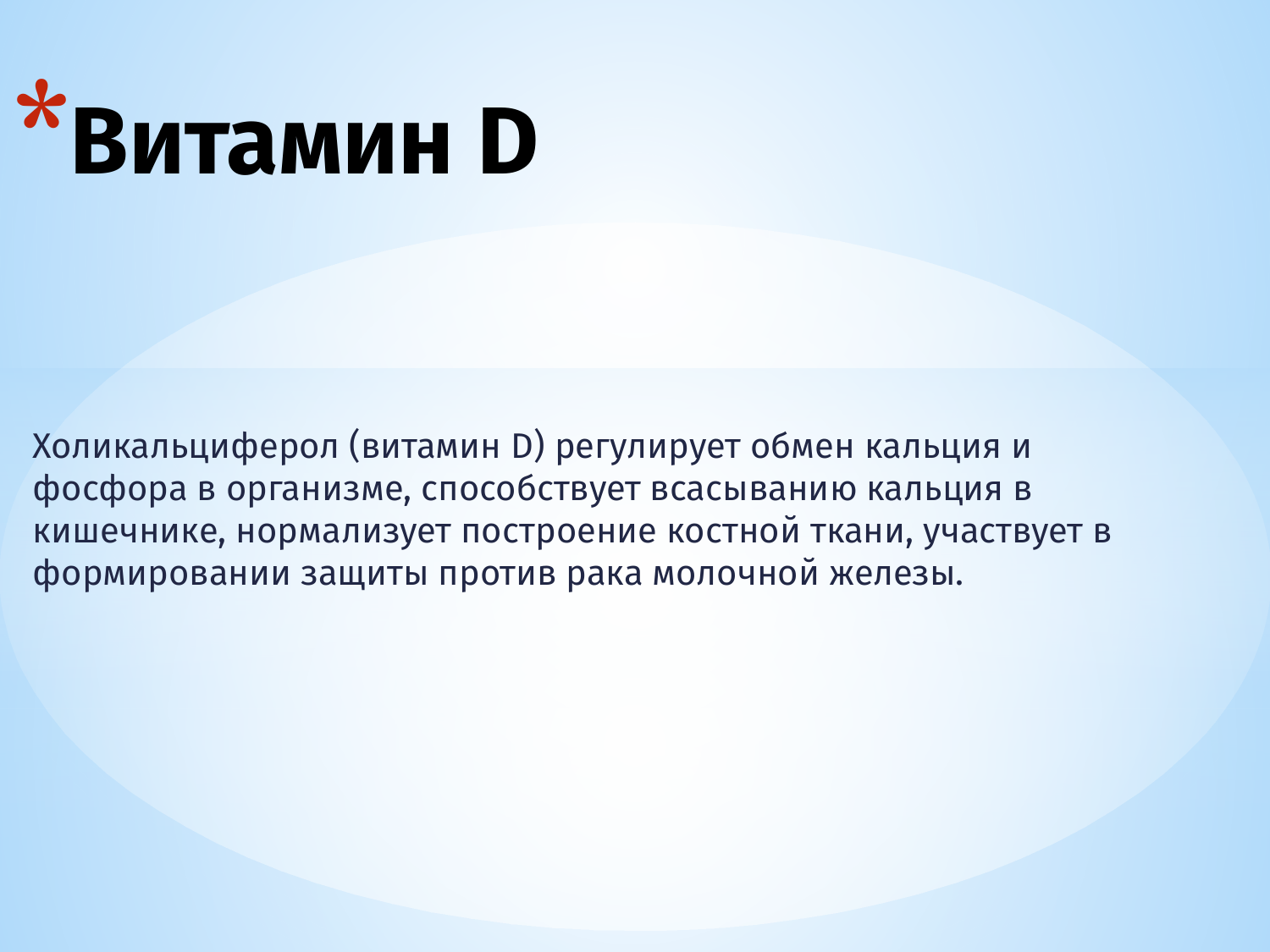

# Витамин D
Холикальциферол (витамин D) регулирует обмен кальция и фосфора в организме, способствует всасыванию кальция в кишечнике, нормализует построение костной ткани, участвует в формировании защиты против рака молочной железы.